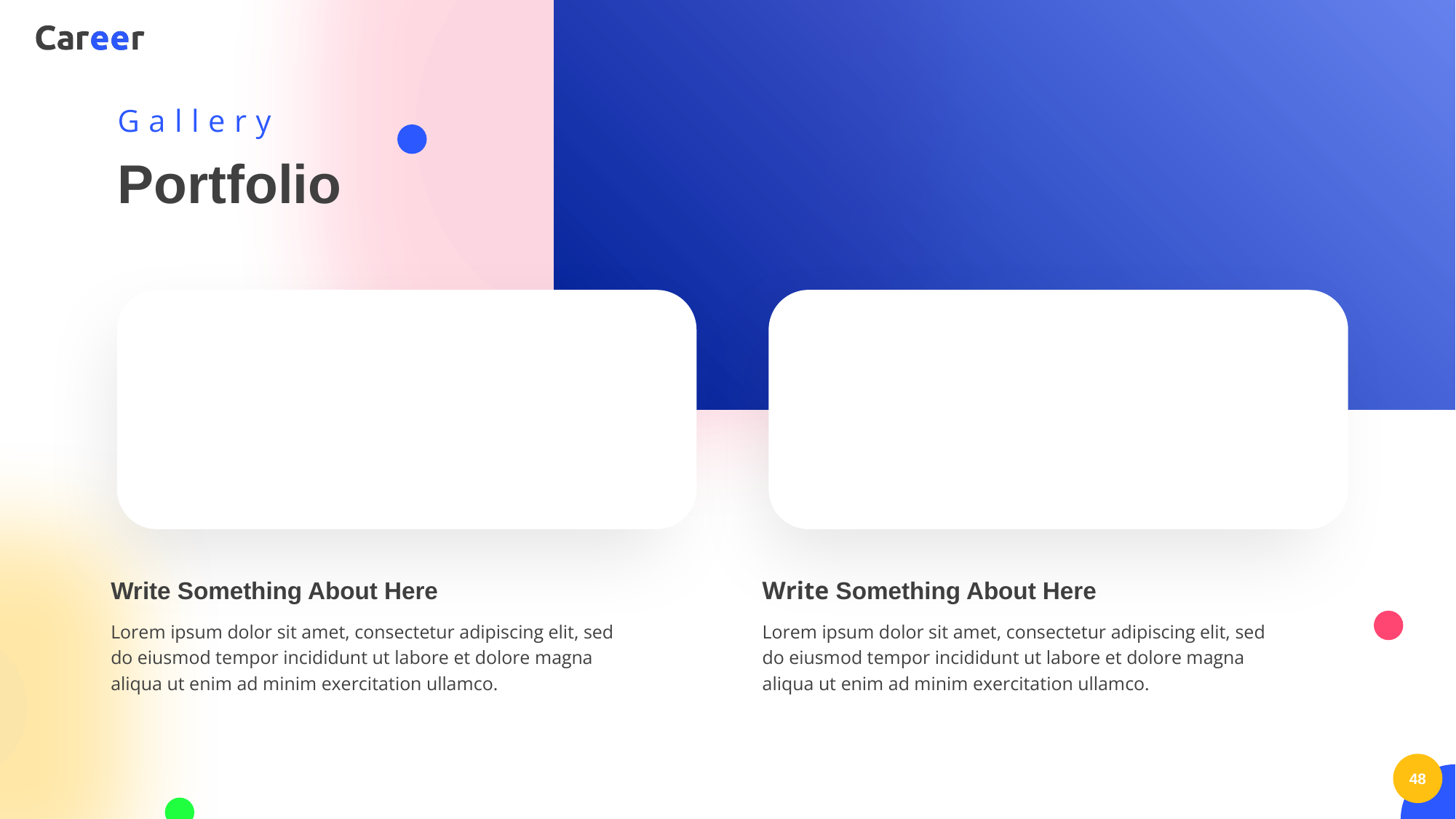

Gallery

Portfolio

Write Something About Here
Write Something About Here
Lorem ipsum dolor sit amet, consectetur adipiscing elit, sed do eiusmod tempor incididunt ut labore et dolore magna aliqua ut enim ad minim exercitation ullamco.
Lorem ipsum dolor sit amet, consectetur adipiscing elit, sed do eiusmod tempor incididunt ut labore et dolore magna aliqua ut enim ad minim exercitation ullamco.